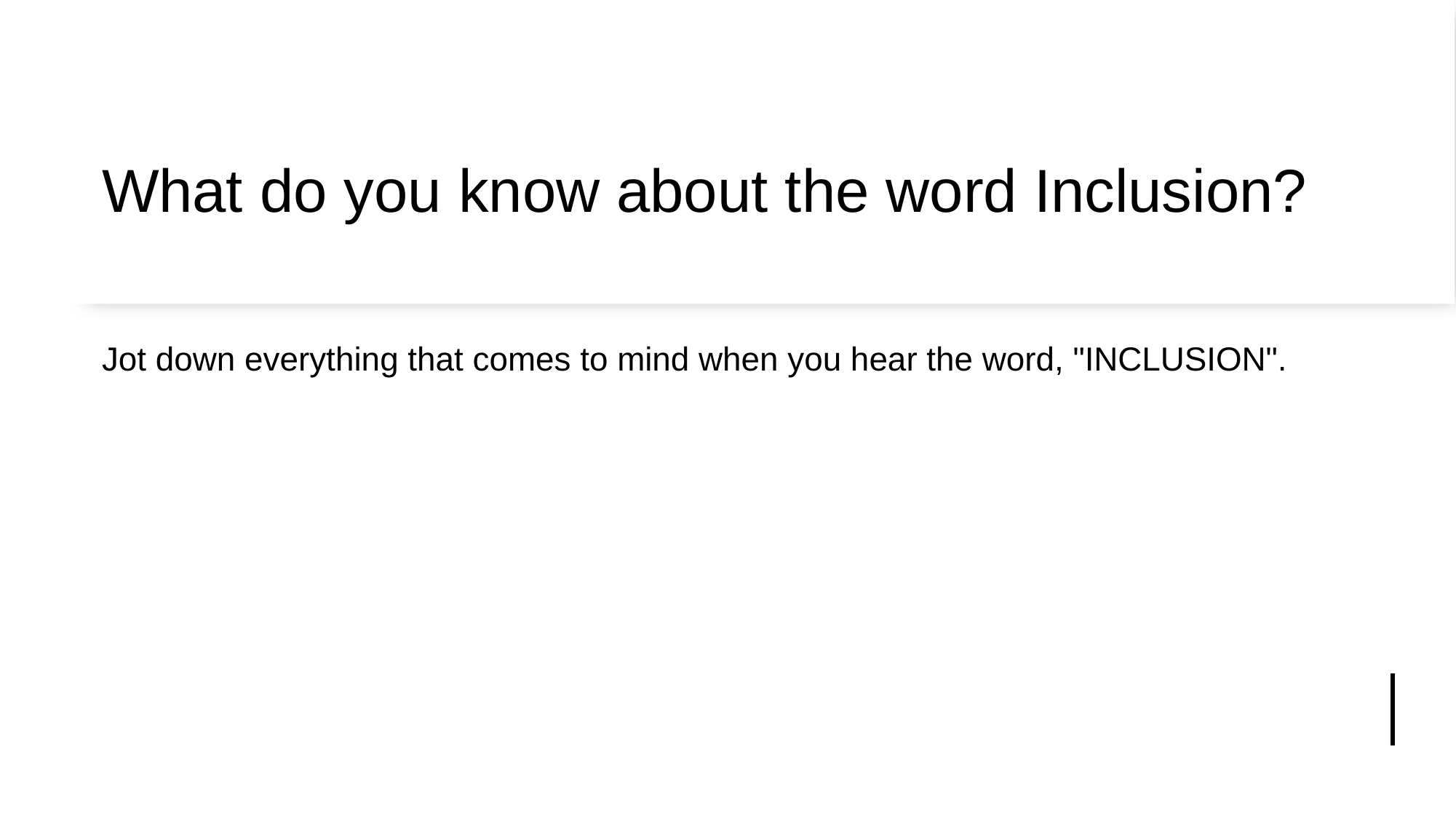

# What do you know about the word Inclusion?
Jot down everything that comes to mind when you hear the word, "INCLUSION".